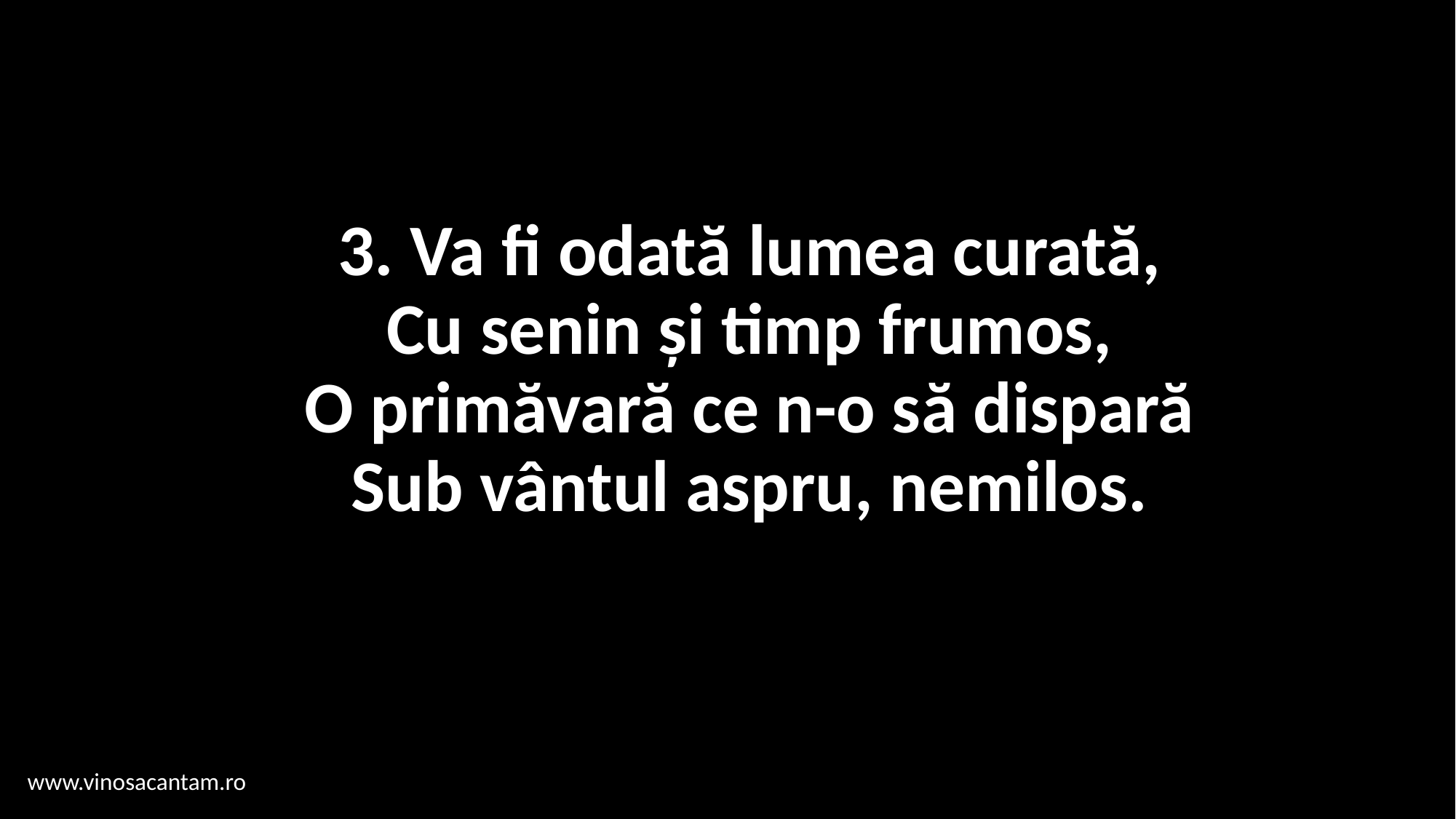

# 3. Va fi odată lumea curată, Cu senin și timp frumos, O primăvară ce n-o să dispară Sub vântul aspru, nemilos.
www.vinosacantam.ro